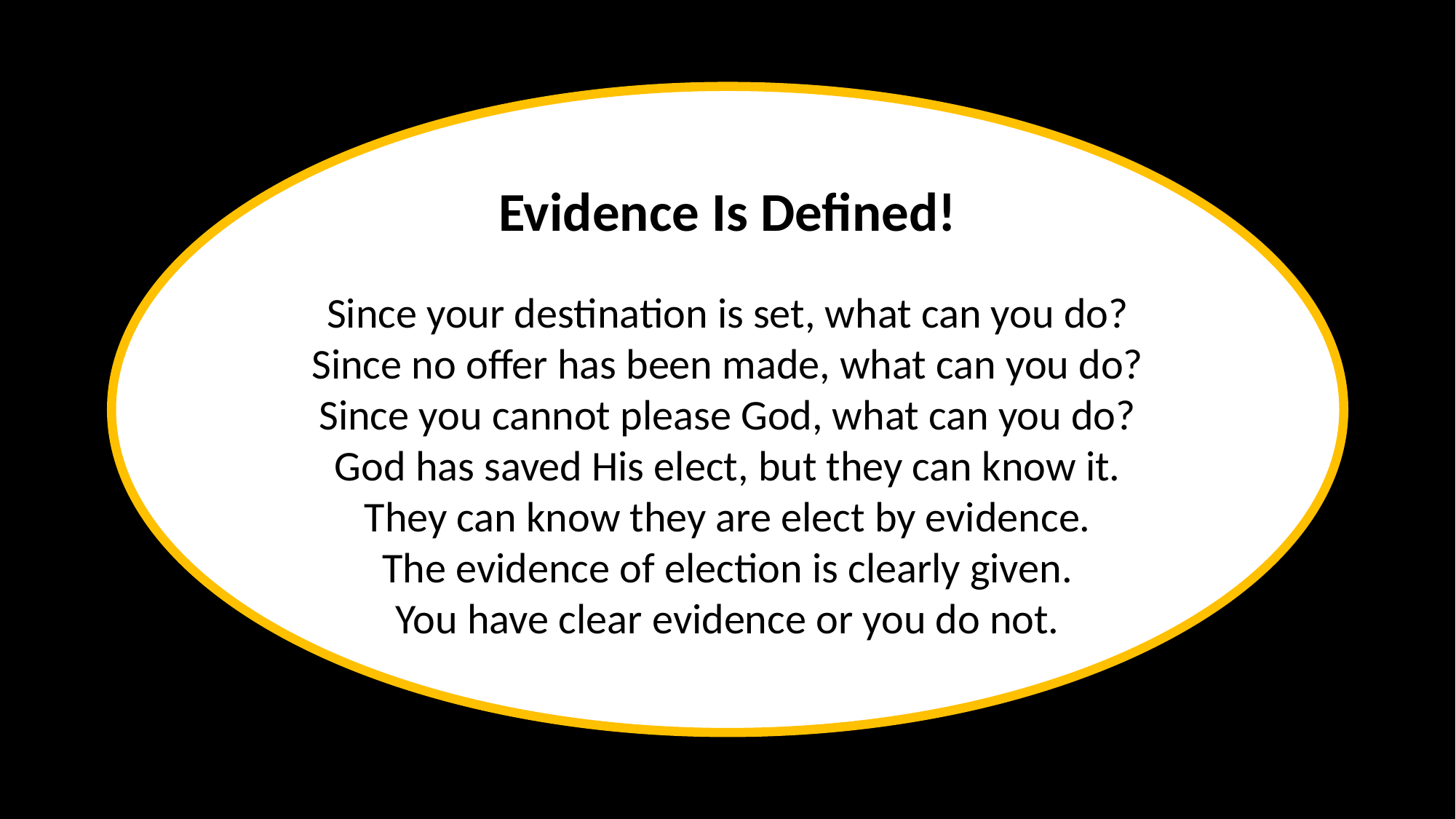

Evidence Is Defined!

Since your destination is set, what can you do?
Since no offer has been made, what can you do?
Since you cannot please God, what can you do?
God has saved His elect, but they can know it.
They can know they are elect by evidence.
The evidence of election is clearly given.
You have clear evidence or you do not.